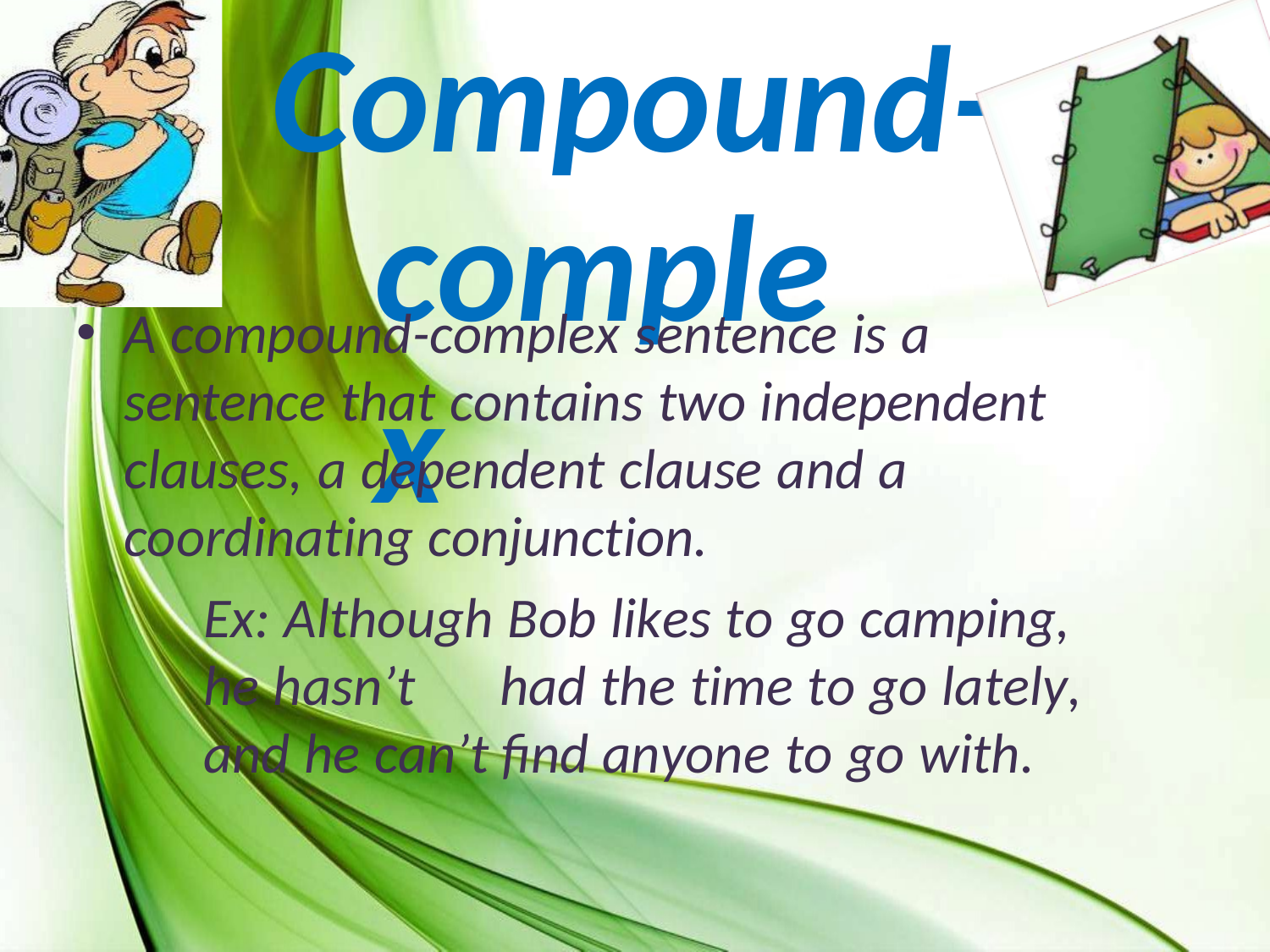

Compound-

complex
A compound-complex sentence is a sentence that contains two independent clauses, a dependent clause and a coordinating conjunction.
Ex: Although Bob likes to go camping, he hasn’t	had the time to go lately, and he can’t find anyone to go with.